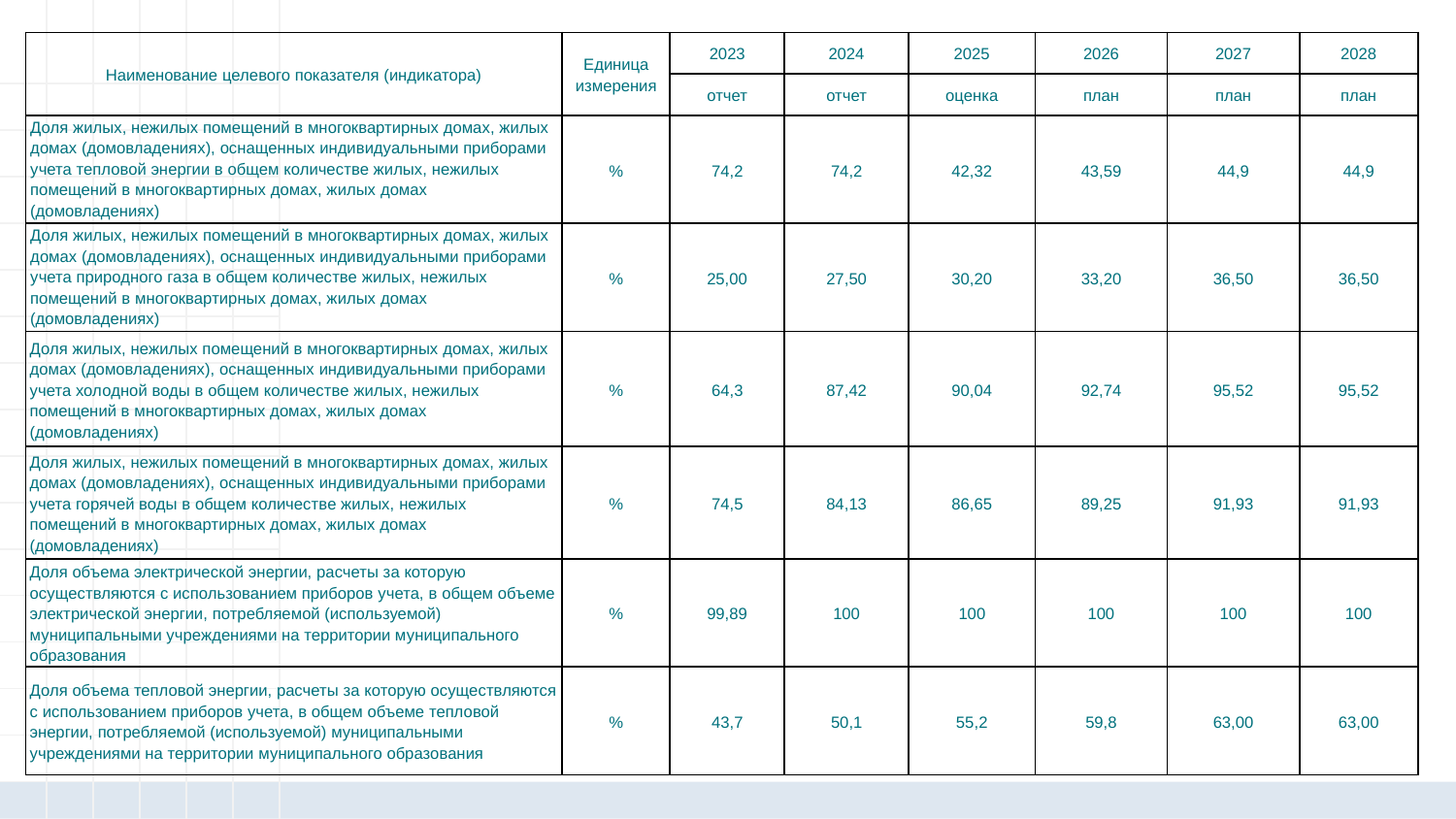

| Наименование целевого показателя (индикатора) | Единица измерения | 2023 | 2024 | 2025 | 2026 | 2027 | 2028 |
| --- | --- | --- | --- | --- | --- | --- | --- |
|  |  | отчет | отчет | оценка | план | план | план |
| Доля жилых, нежилых помещений в многоквартирных домах, жилых домах (домовладениях), оснащенных индивидуальными приборами учета тепловой энергии в общем количестве жилых, нежилых помещений в многоквартирных домах, жилых домах (домовладениях) | % | 74,2 | 74,2 | 42,32 | 43,59 | 44,9 | 44,9 |
| Доля жилых, нежилых помещений в многоквартирных домах, жилых домах (домовладениях), оснащенных индивидуальными приборами учета природного газа в общем количестве жилых, нежилых помещений в многоквартирных домах, жилых домах (домовладениях) | % | 25,00 | 27,50 | 30,20 | 33,20 | 36,50 | 36,50 |
| Доля жилых, нежилых помещений в многоквартирных домах, жилых домах (домовладениях), оснащенных индивидуальными приборами учета холодной воды в общем количестве жилых, нежилых помещений в многоквартирных домах, жилых домах (домовладениях) | % | 64,3 | 87,42 | 90,04 | 92,74 | 95,52 | 95,52 |
| Доля жилых, нежилых помещений в многоквартирных домах, жилых домах (домовладениях), оснащенных индивидуальными приборами учета горячей воды в общем количестве жилых, нежилых помещений в многоквартирных домах, жилых домах (домовладениях) | % | 74,5 | 84,13 | 86,65 | 89,25 | 91,93 | 91,93 |
| Доля объема электрической энергии, расчеты за которую осуществляются с использованием приборов учета, в общем объеме электрической энергии, потребляемой (используемой) муниципальными учреждениями на территории муниципального образования | % | 99,89 | 100 | 100 | 100 | 100 | 100 |
| Доля объема тепловой энергии, расчеты за которую осуществляются с использованием приборов учета, в общем объеме тепловой энергии, потребляемой (используемой) муниципальными учреждениями на территории муниципального образования | % | 43,7 | 50,1 | 55,2 | 59,8 | 63,00 | 63,00 |